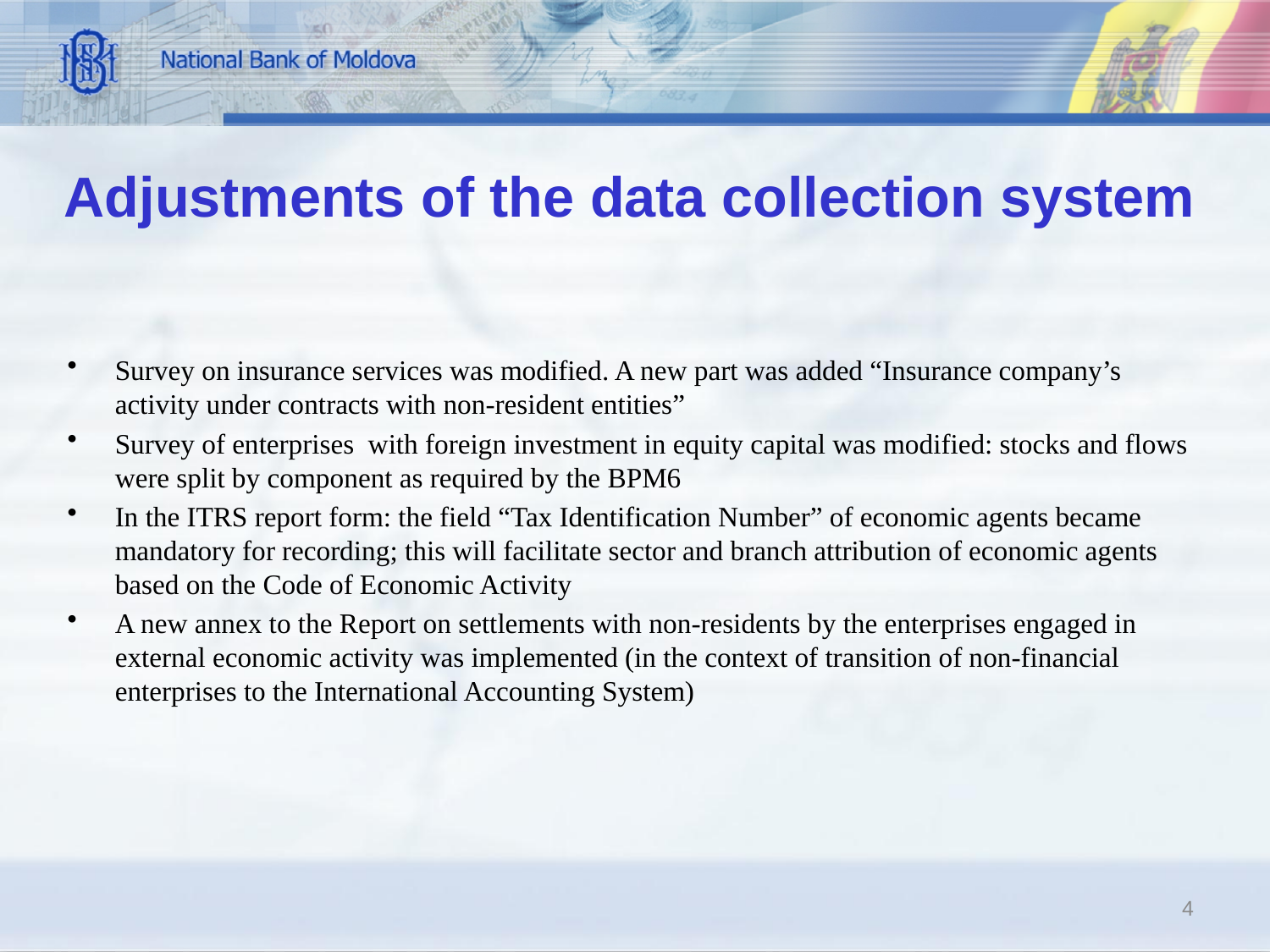

Adjustments of the data collection system
Survey on insurance services was modified. A new part was added “Insurance company’s activity under contracts with non-resident entities”
Survey of enterprises  with foreign investment in equity capital was modified: stocks and flows were split by component as required by the BPM6
In the ITRS report form: the field “Tax Identification Number” of economic agents became mandatory for recording; this will facilitate sector and branch attribution of economic agents based on the Code of Economic Activity
A new annex to the Report on settlements with non-residents by the enterprises engaged in external economic activity was implemented (in the context of transition of non-financial enterprises to the International Accounting System)
4